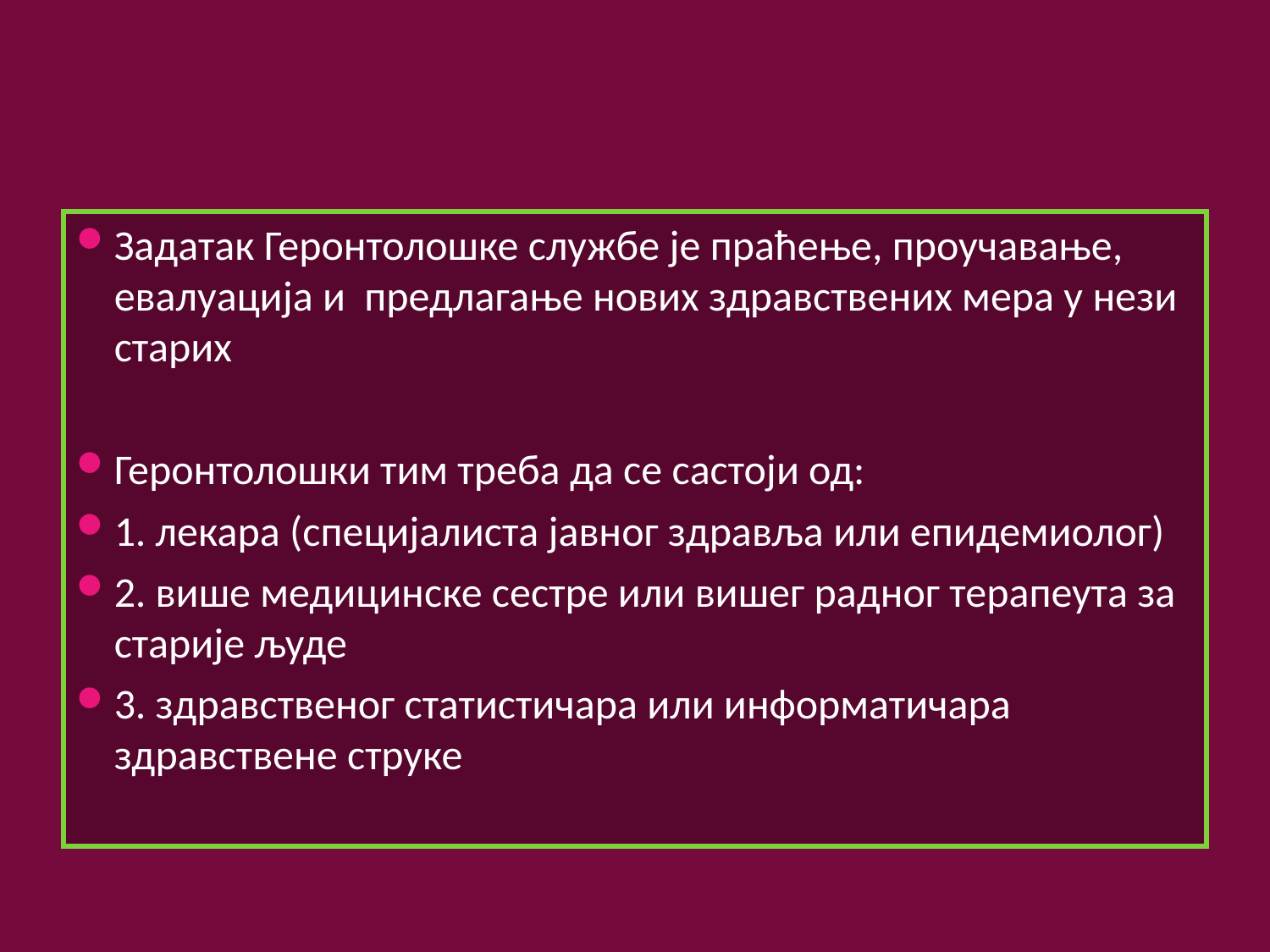

#
Задатак Геронтолошке службе је праћење, проучавање, евалуација и  предлагање нових здравствених мера у нези старих

Геронтолошки тим треба да се састоји од:
1. лекара (специјалиста јавног здравља или епидемиолог)
2. више медицинске сестре или вишег радног терапеута за старије људе
3. здравственог статистичара или информатичара здравствене струке